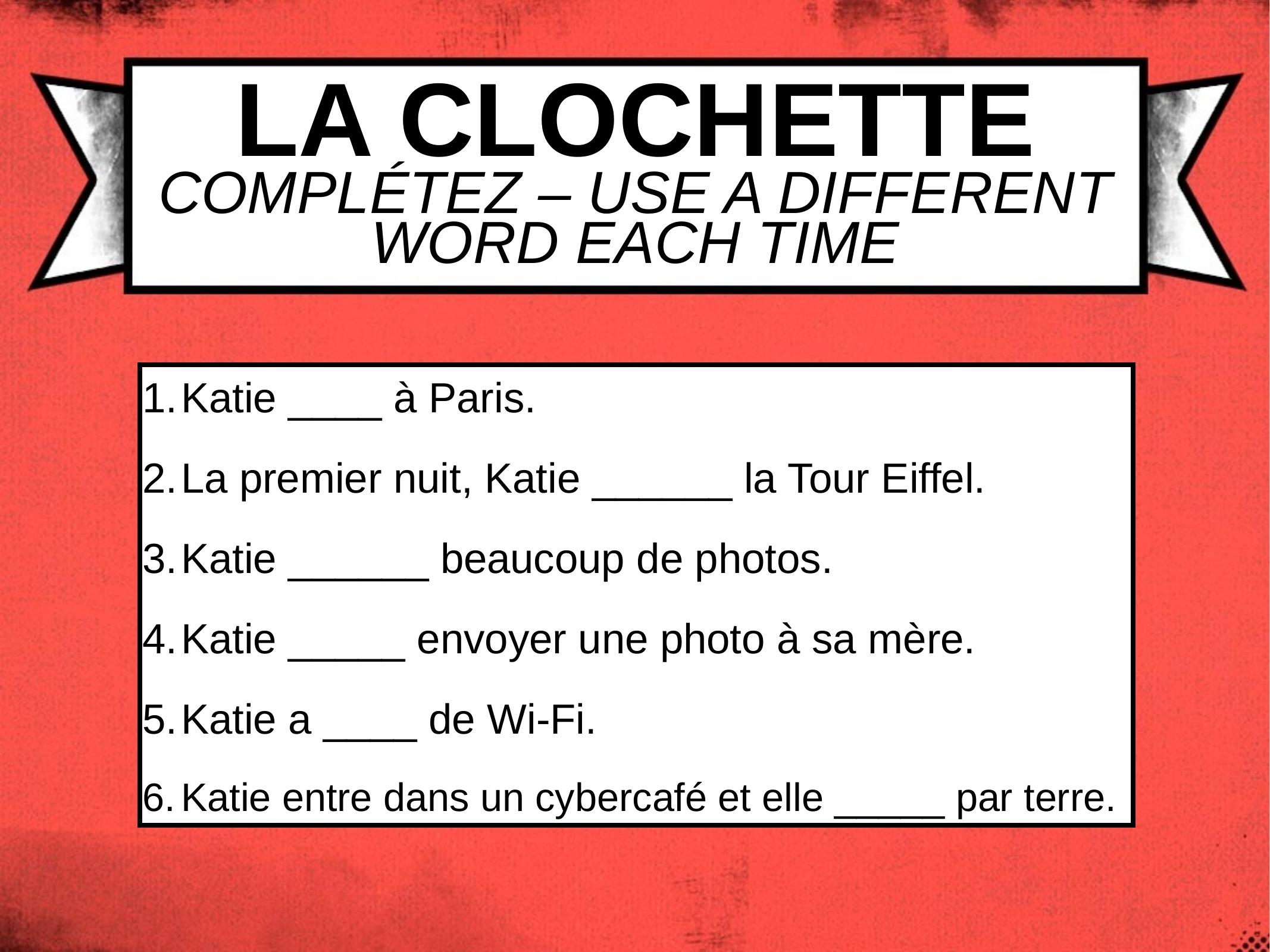

# LA CLOCHETTE complétez – use a different word each time
Katie ____ à Paris.
La premier nuit, Katie ______ la Tour Eiffel.
Katie ______ beaucoup de photos.
Katie _____ envoyer une photo à sa mère.
Katie a ____ de Wi-Fi.
Katie entre dans un cybercafé et elle _____ par terre.